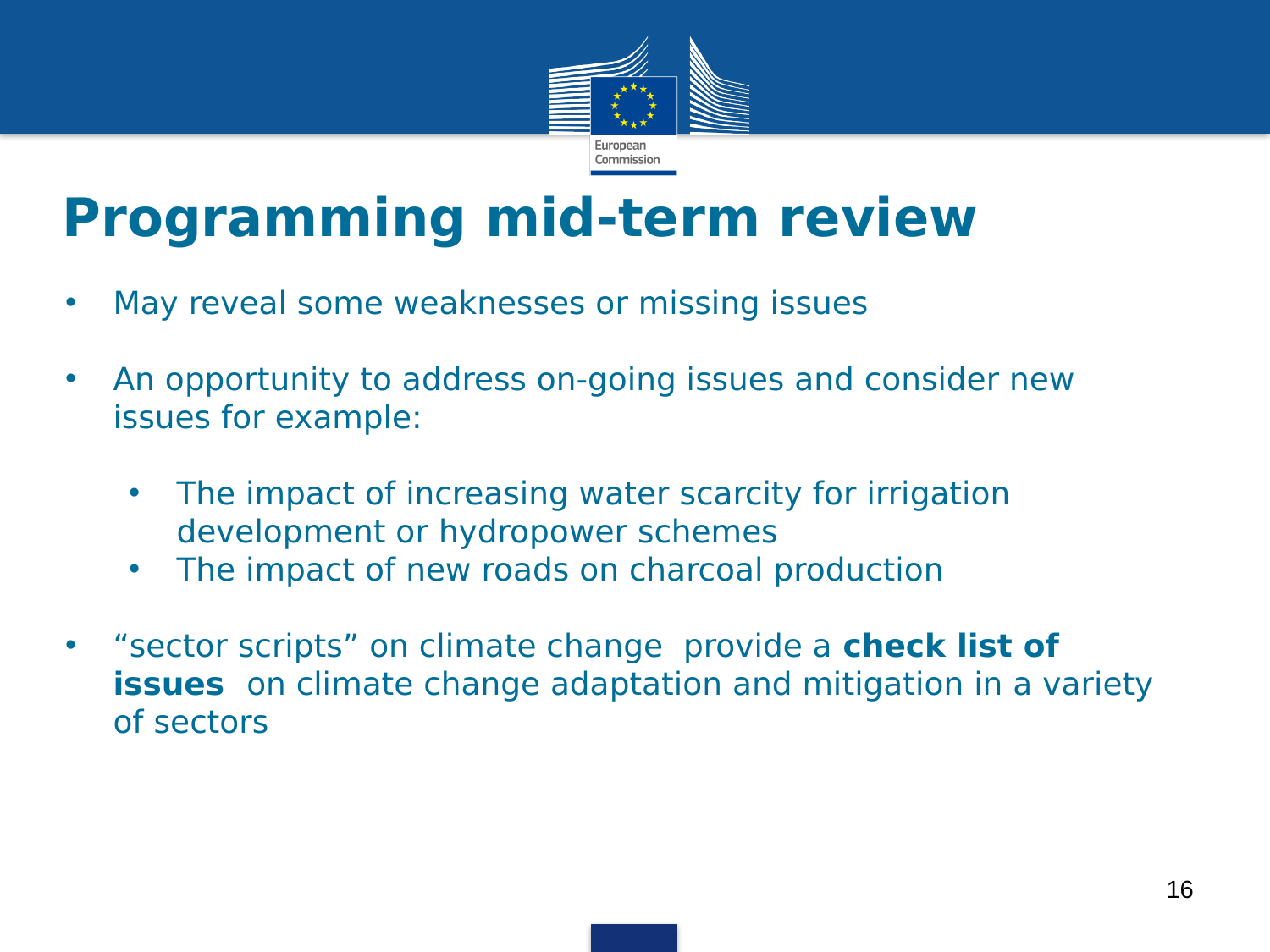

# Programming mid-term review
May reveal some weaknesses or missing issues

An opportunity to address on-going issues and consider new issues for example:

The impact of increasing water scarcity for irrigation development or hydropower schemes
The impact of new roads on charcoal production

“sector scripts” on climate change  provide a check list of issues  on climate change adaptation and mitigation in a variety of sectors
16